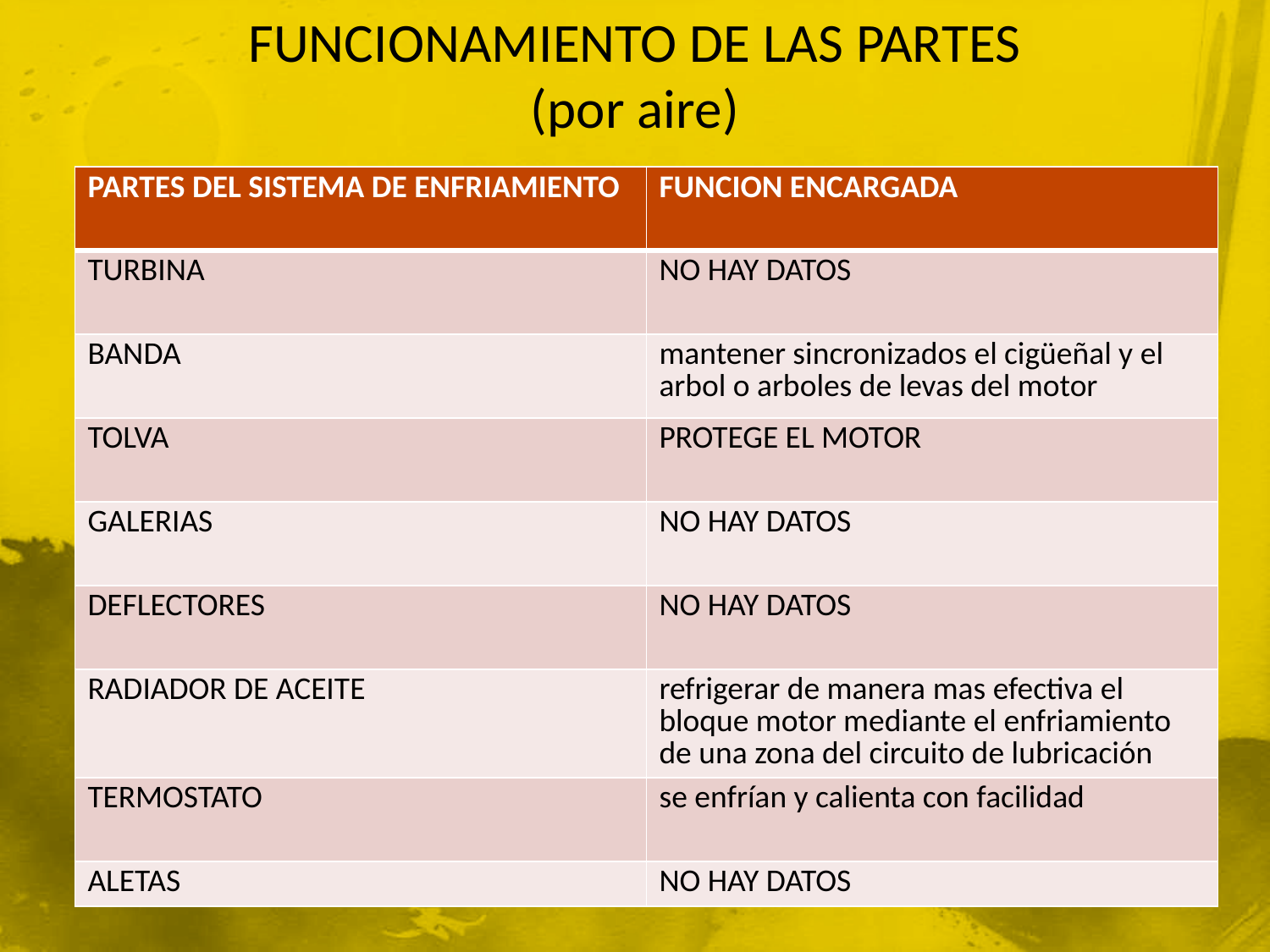

# FUNCIONAMIENTO DE LAS PARTES (por aire)
| PARTES DEL SISTEMA DE ENFRIAMIENTO | FUNCION ENCARGADA |
| --- | --- |
| TURBINA | NO HAY DATOS |
| BANDA | mantener sincronizados el cigüeñal y el arbol o arboles de levas del motor |
| TOLVA | PROTEGE EL MOTOR |
| GALERIAS | NO HAY DATOS |
| DEFLECTORES | NO HAY DATOS |
| RADIADOR DE ACEITE | refrigerar de manera mas efectiva el bloque motor mediante el enfriamiento de una zona del circuito de lubricación |
| TERMOSTATO | se enfrían y calienta con facilidad |
| ALETAS | NO HAY DATOS |